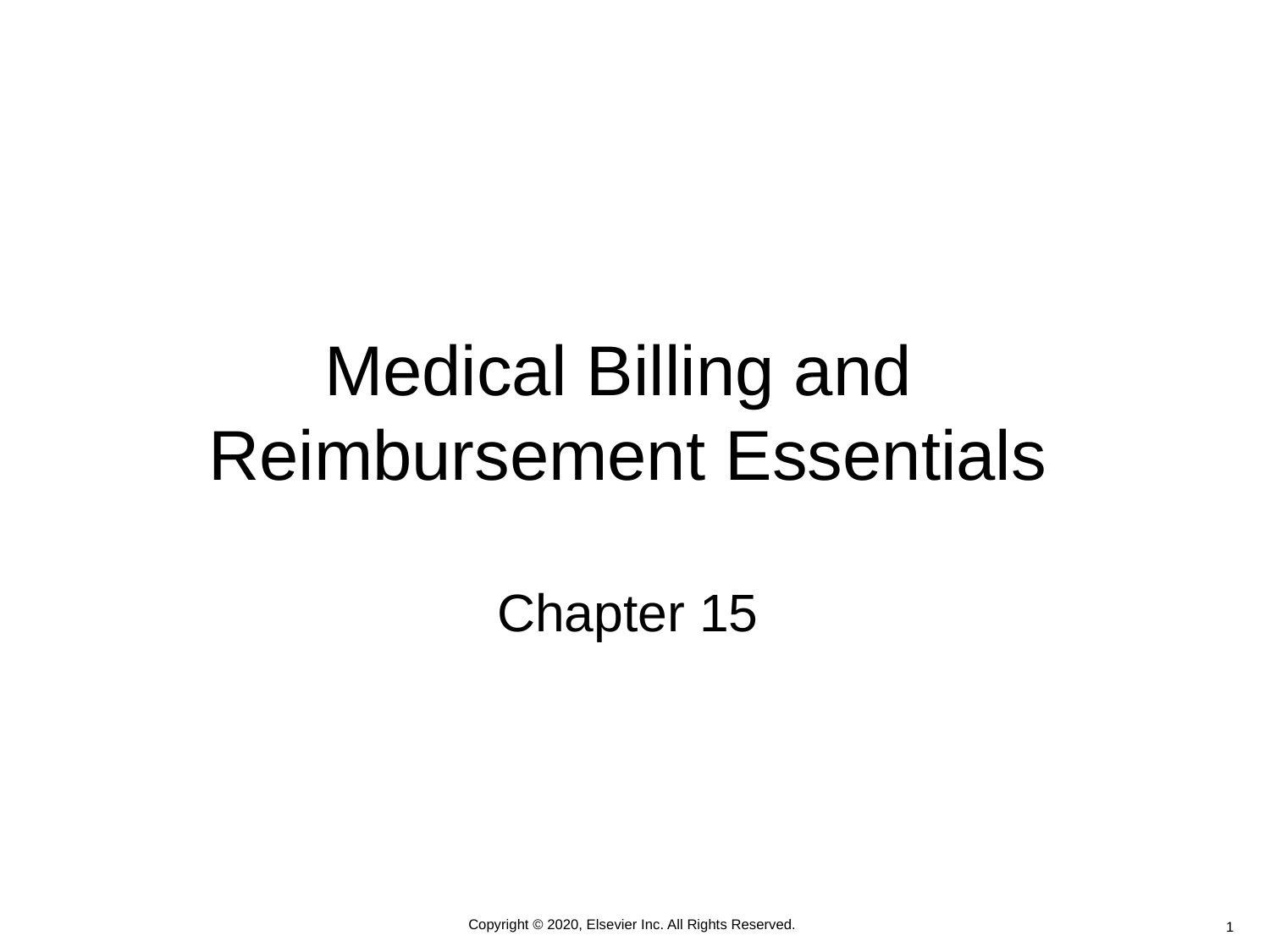

Medical Billing and
Reimbursement Essentials

Chapter 15